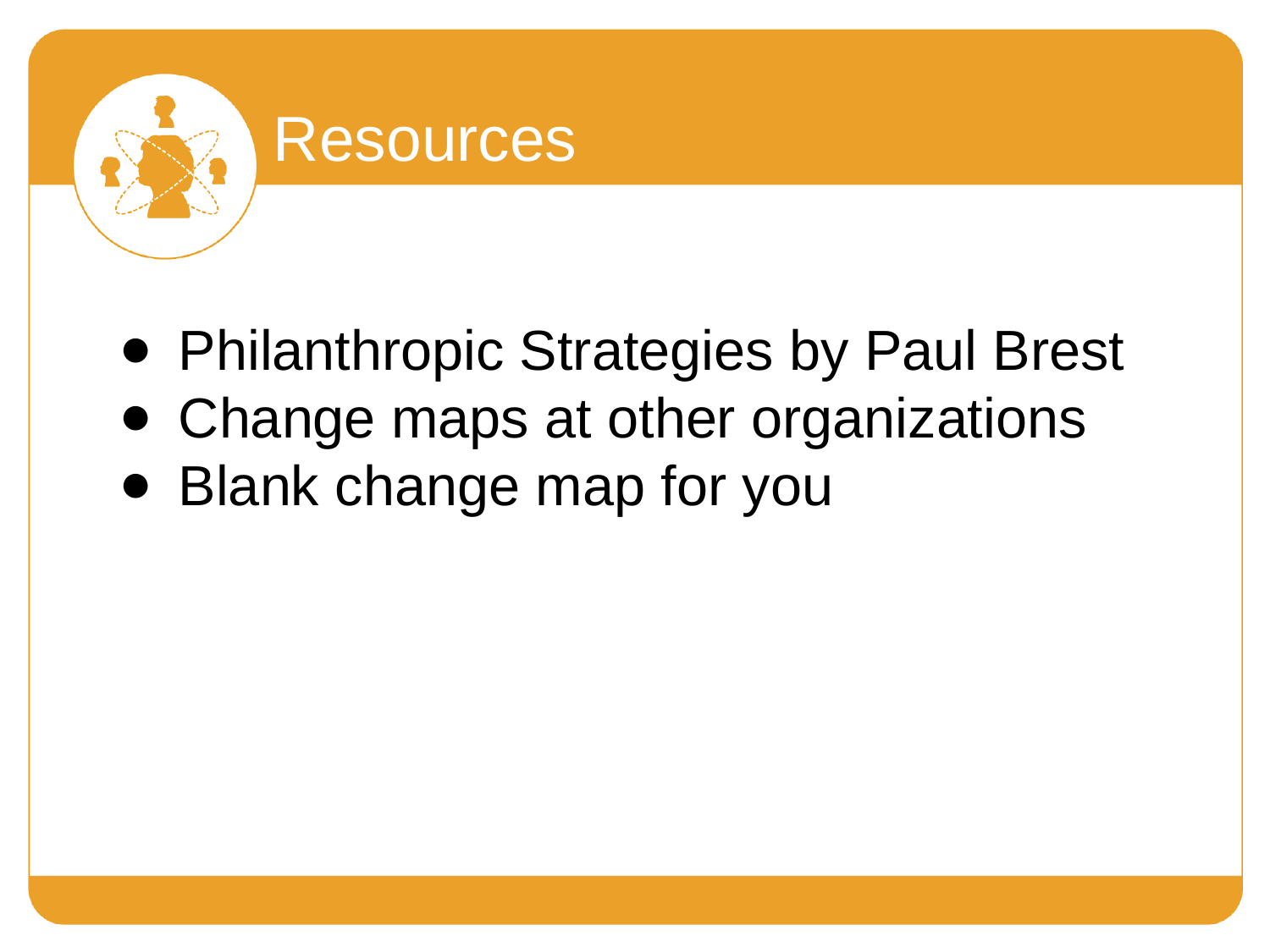

Resources
Philanthropic Strategies by Paul Brest
Change maps at other organizations
Blank change map for you